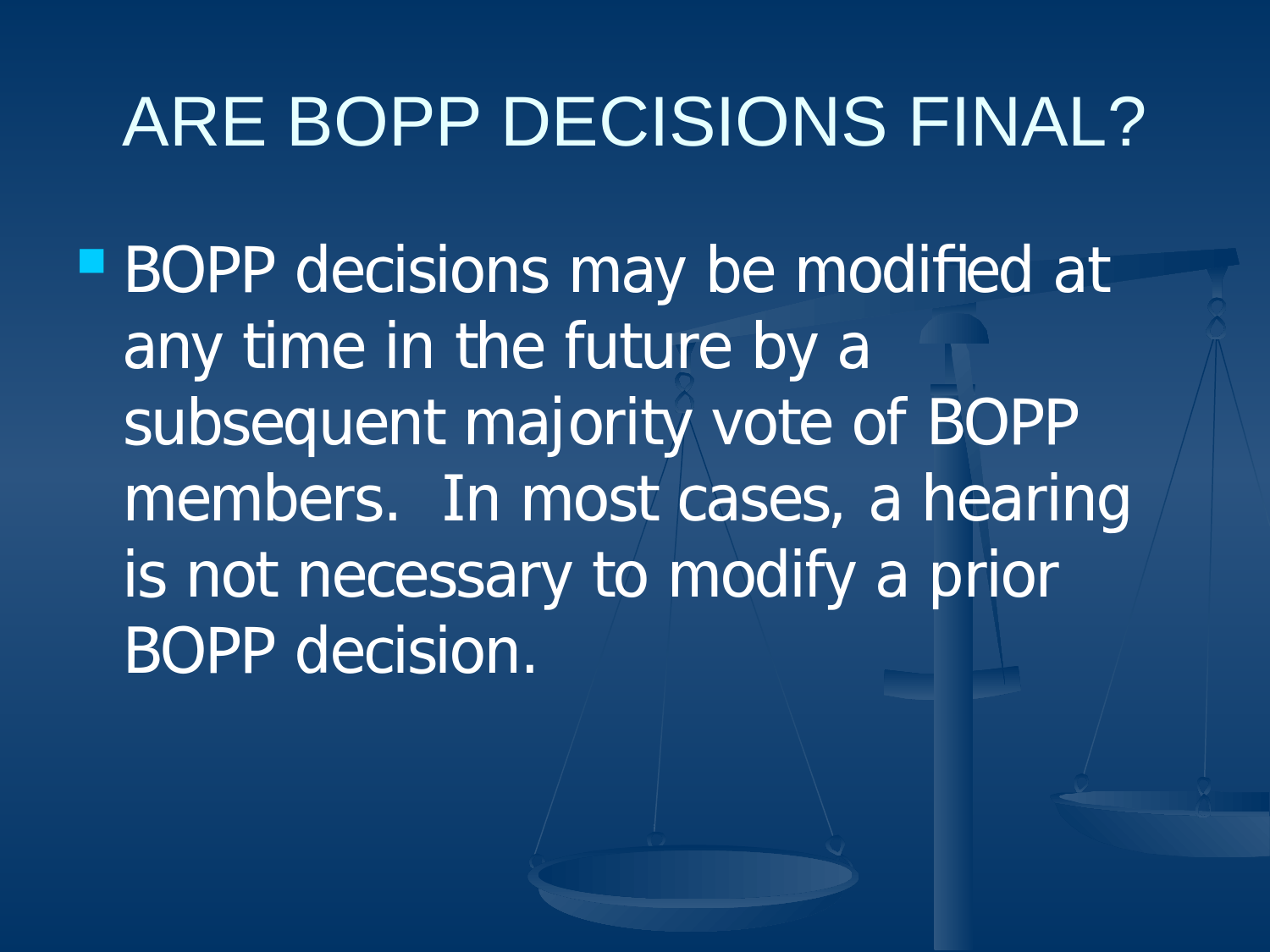

# ARE BOPP DECISIONS FINAL?
BOPP decisions may be modified at any time in the future by a subsequent majority vote of BOPP members.  In most cases, a hearing is not necessary to modify a prior BOPP decision.